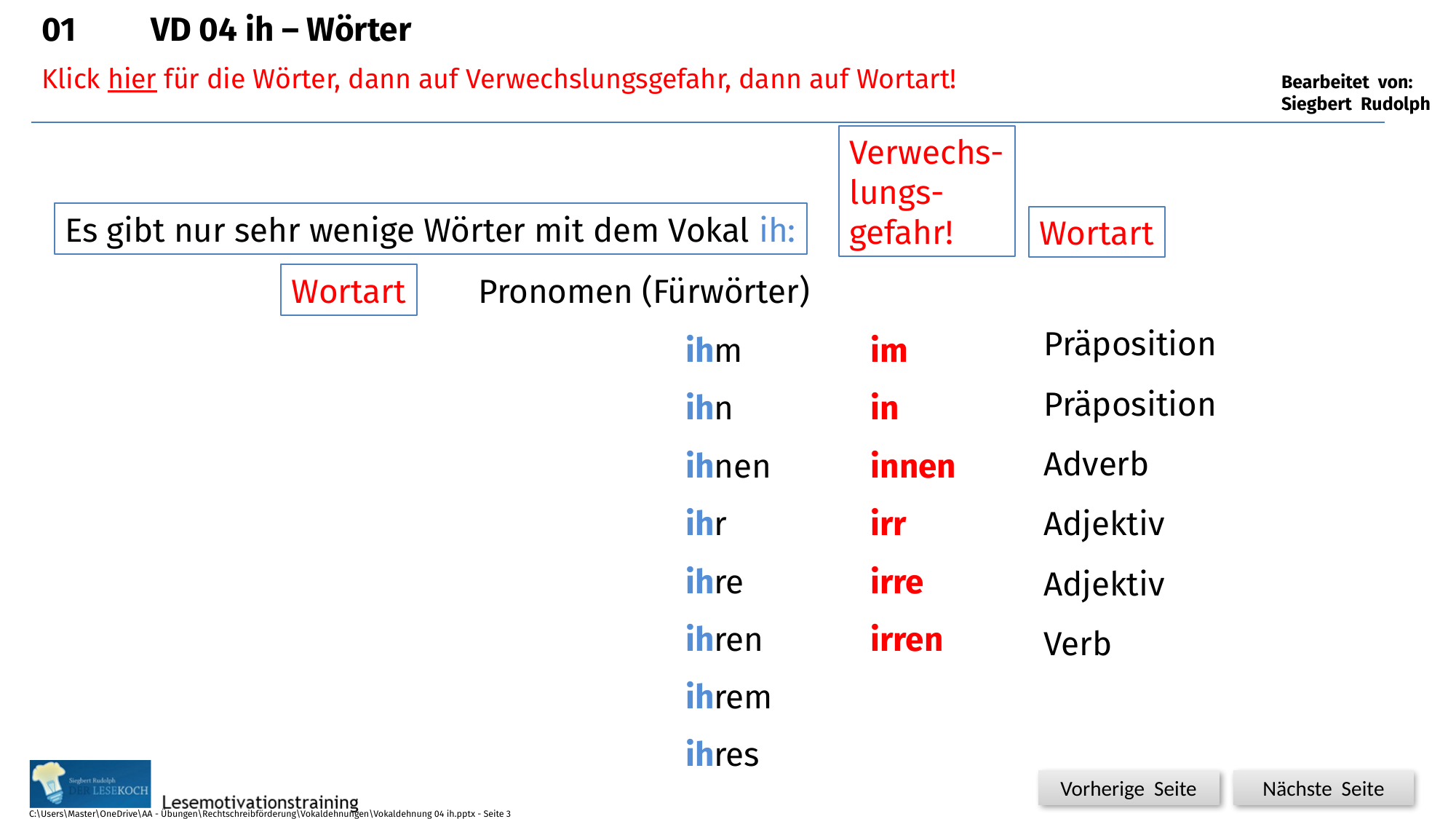

01	VD 04 ih – Wörter
3
Klick hier für die Wörter, dann auf Verwechslungsgefahr, dann auf Wortart!
Verwechs-
lungs-
gefahr!
Es gibt nur sehr wenige Wörter mit dem Vokal ih:
Wortart
Wortart
Pronomen (Fürwörter)
Präposition
Präposition
Adverb
Adjektiv
Adjektiv
Verb
ihm
im
ihn
in
ihnen
innen
ihr
irr
ihre
irre
ihren
irren
ihrem
ihres
C:\Users\Master\OneDrive\AA - Übungen\Rechtschreibförderung\Vokaldehnungen\Vokaldehnung 04 ih.pptx - Seite 3